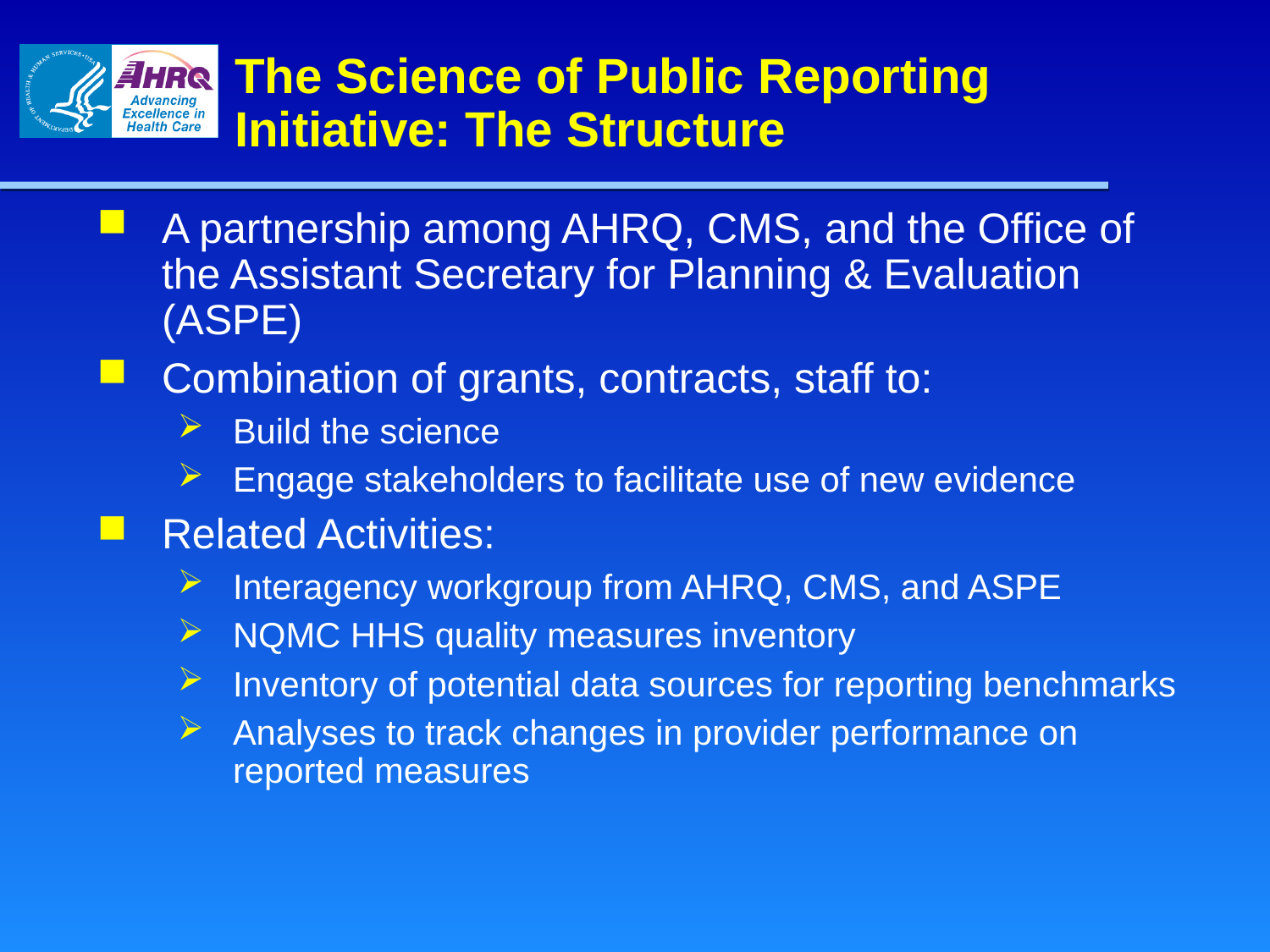

# The Science of Public Reporting Initiative: The Structure
A partnership among AHRQ, CMS, and the Office of the Assistant Secretary for Planning & Evaluation (ASPE)
Combination of grants, contracts, staff to:
Build the science
Engage stakeholders to facilitate use of new evidence
Related Activities:
Interagency workgroup from AHRQ, CMS, and ASPE
NQMC HHS quality measures inventory
Inventory of potential data sources for reporting benchmarks
Analyses to track changes in provider performance on reported measures